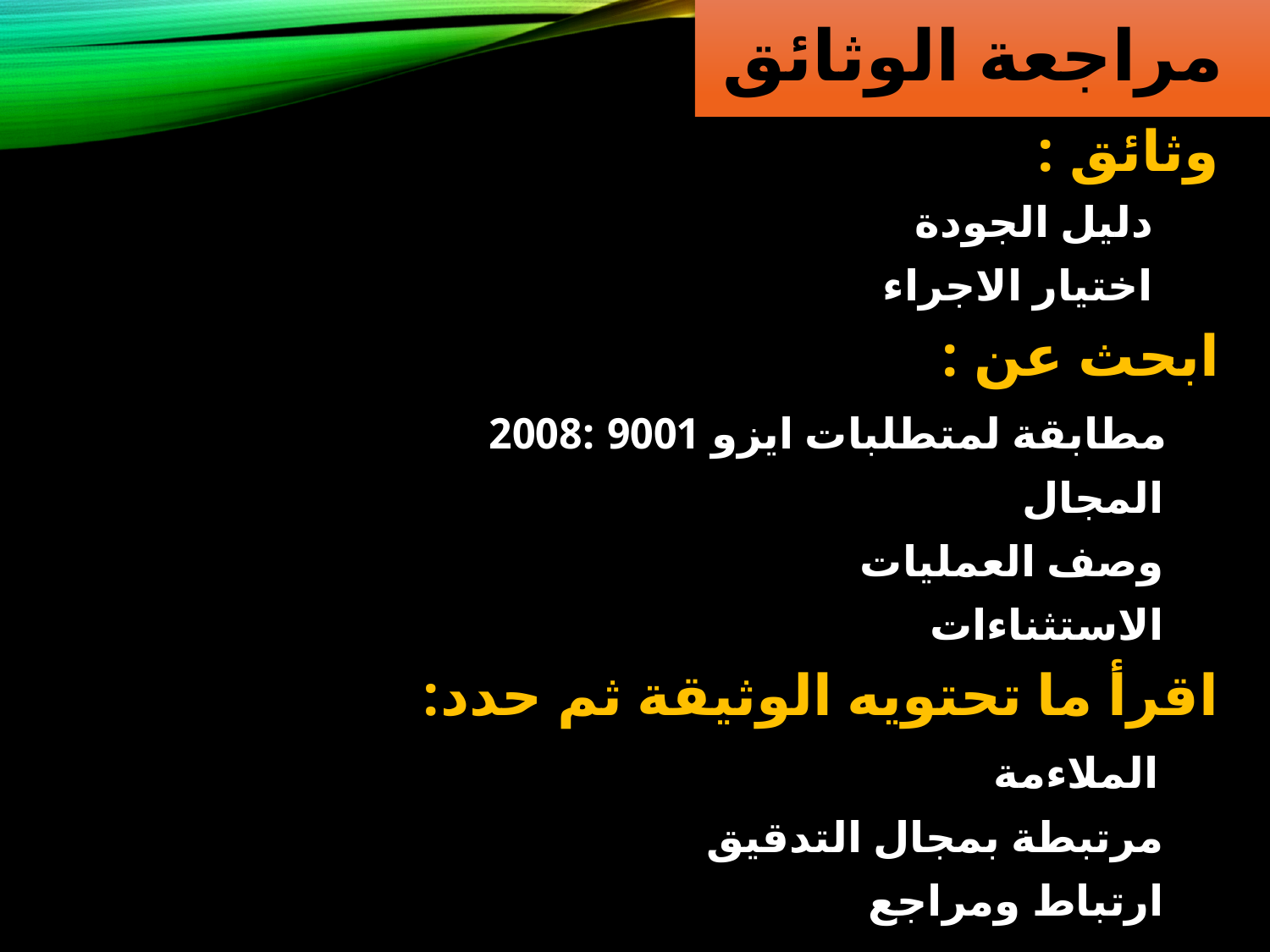

# مراجعة الوثائق
وثائق :
      دليل الجودة
      اختيار الاجراء
ابحث عن :
    مطابقة لمتطلبات ايزو 9001 :2008
     المجال
     وصف العمليات
     الاستثناءات
اقرأ ما تحتويه الوثيقة ثم حدد:
     الملاءمة
     مرتبطة بمجال التدقيق
     ارتباط ومراجع